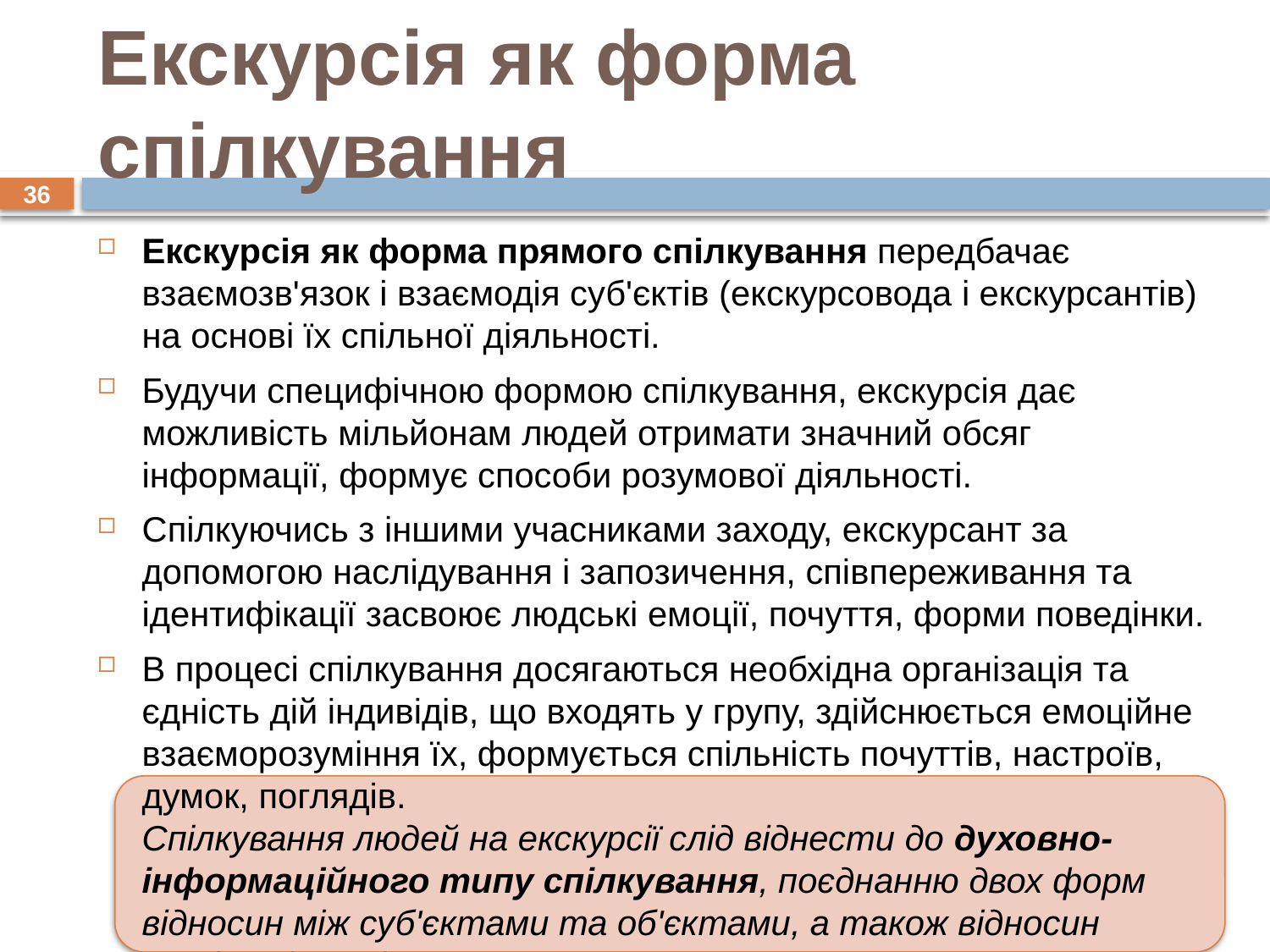

# Екскурсія як форма спілкування
36
Екскурсія як форма прямого спілкування передбачає взаємозв'язок і взаємодія суб'єктів (екскурсовода і екскурсантів) на основі їх спільної діяльності.
Будучи специфічною формою спілкування, екскурсія дає можливість мільйонам людей отримати значний обсяг інформації, формує способи розумової діяльності.
Спілкуючись з іншими учасниками заходу, екскурсант за допомогою наслідування і запозичення, співпереживання та ідентифікації засвоює людські емоції, почуття, форми поведінки.
В процесі спілкування досягаються необхідна організація та єдність дій індивідів, що входять у групу, здійснюється емоційне взаєморозуміння їх, формується спільність почуттів, настроїв, думок, поглядів.
Спілкування людей на екскурсії слід віднести до духовно-інформаційного типу спілкування, поєднанню двох форм відносин між суб'єктами та об'єктами, а також відносин особистісних і групових